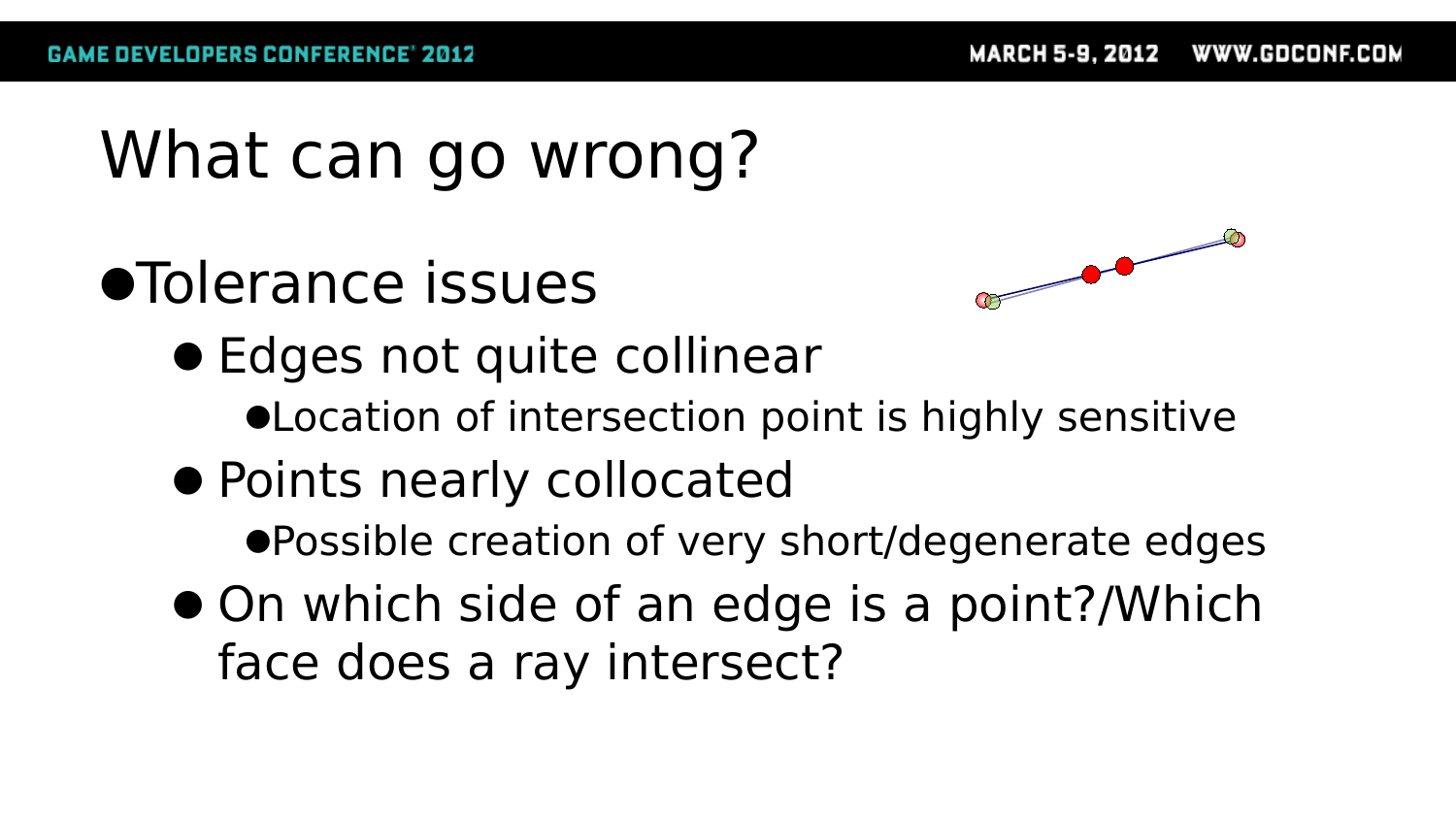

# What can go wrong?

Tolerance issues
Edges not quite collinear
Location of intersection point is highly sensitive
Points nearly collocated
Possible creation of very short/degenerate edges
On which side of an edge is a point?/Which face does a ray intersect?